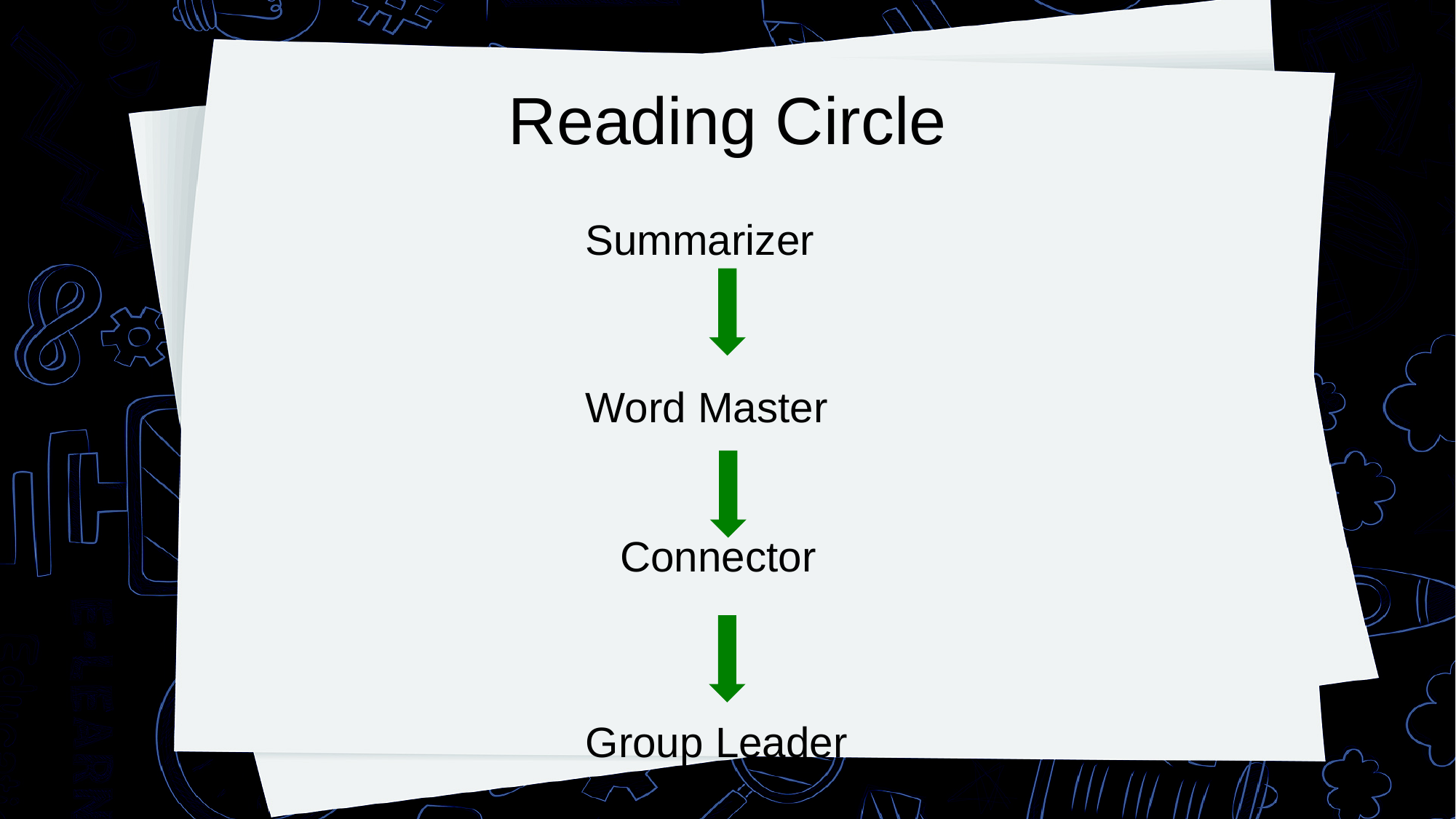

# Reading Circle
Summarizer

Word Master

    Connector

Group Leader